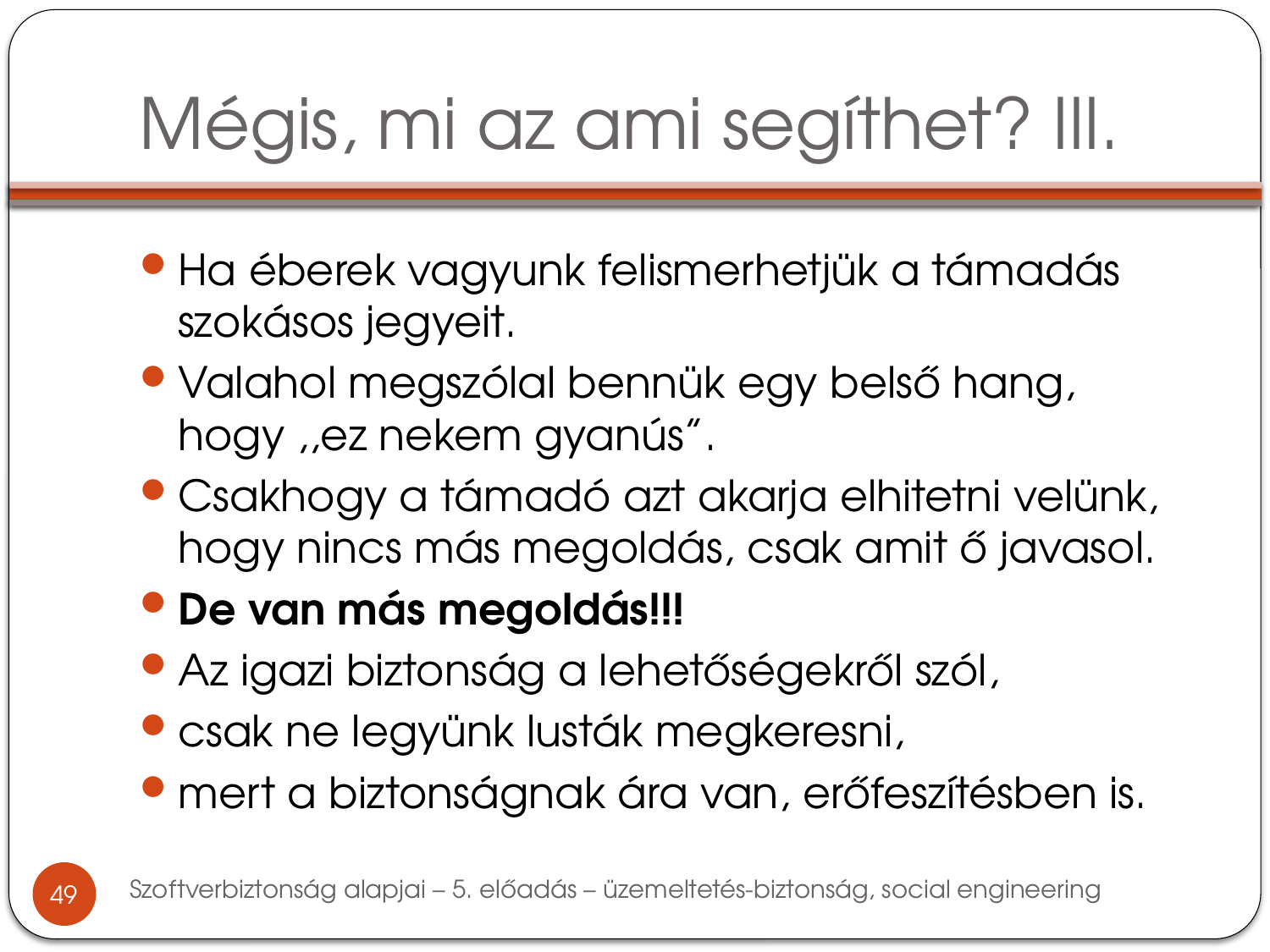

# Mégis, mi az ami segíthet? III.
Ha éberek vagyunk felismerhetjük a támadás szokásos jegyeit.
Valahol megszólal bennük egy belső hang, hogy ,,ez nekem gyanús”.
Csakhogy a támadó azt akarja elhitetni velünk, hogy nincs más megoldás, csak amit ő javasol.
De van más megoldás!!!
Az igazi biztonság a lehetőségekről szól,
csak ne legyünk lusták megkeresni,
mert a biztonságnak ára van, erőfeszítésben is.
Szoftverbiztonság alapjai – 5. előadás – üzemeltetés-biztonság, social engineering
49